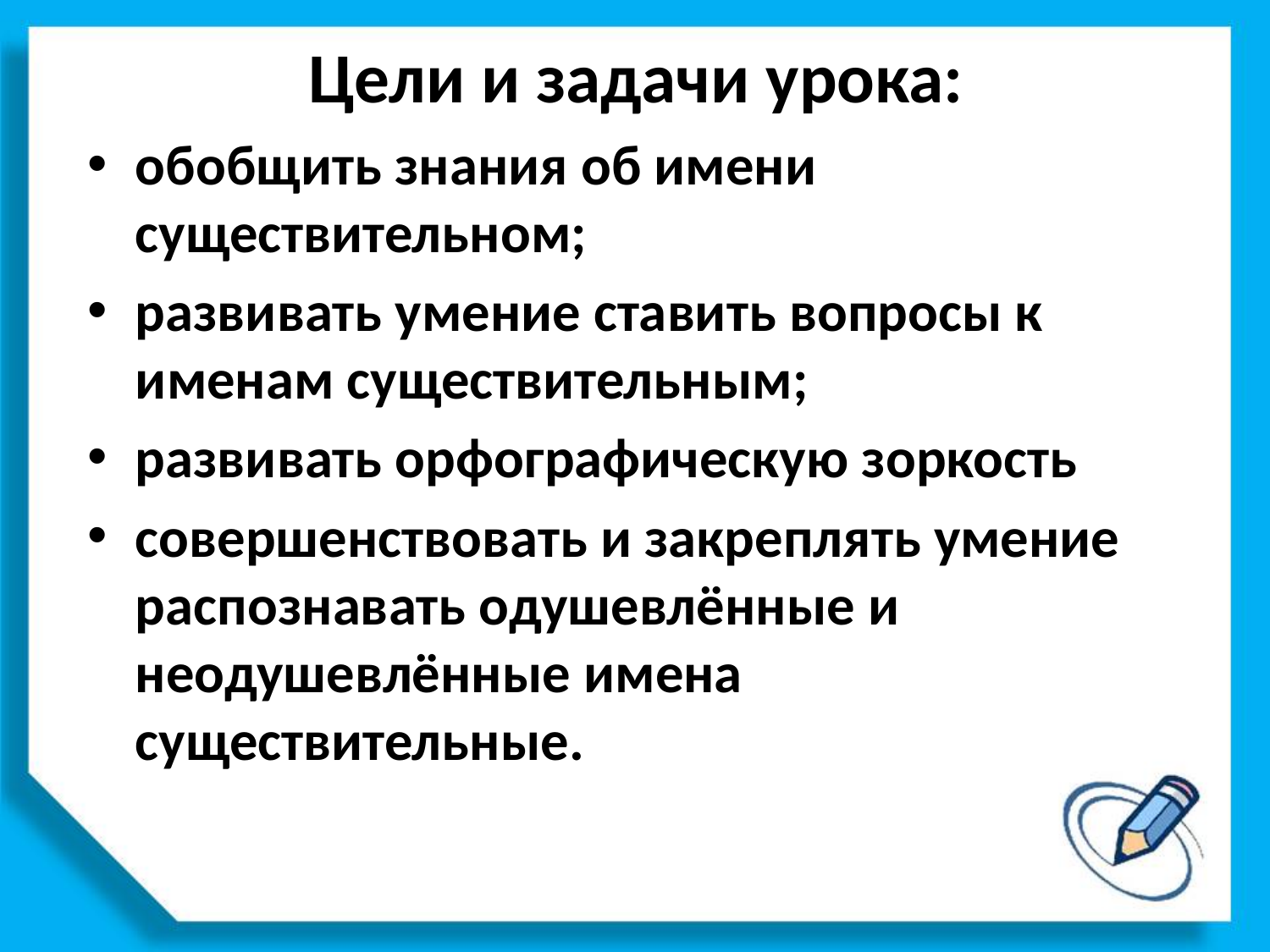

# Цели и задачи урока:
обобщить знания об имени существительном;
развивать умение ставить вопросы к именам существительным;
развивать орфографическую зоркость
совершенствовать и закреплять умение распознавать одушевлённые и неодушевлённые имена существительные.